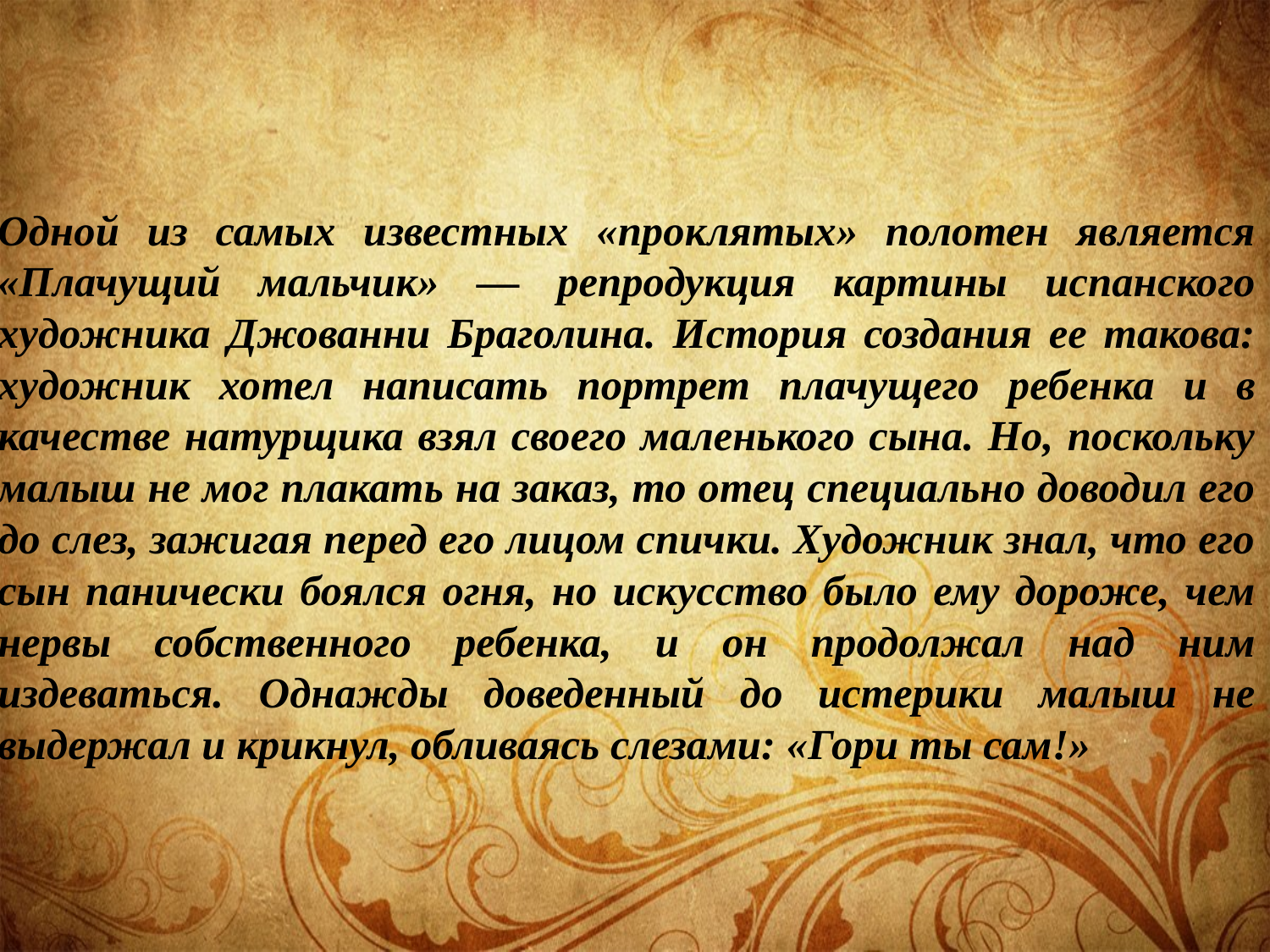

Одной из самых известных «проклятых» полотен является «Плачущий мальчик» — репродукция картины испанского художника Джованни Браголина. История создания ее такова: художник хотел написать портрет плачущего ребенка и в качестве натурщика взял своего маленького сына. Но, поскольку малыш не мог плакать на заказ, то отец специально доводил его до слез, зажигая перед его лицом спички. Художник знал, что его сын панически боялся огня, но искусство было ему дороже, чем нервы собственного ребенка, и он продолжал над ним издеваться. Однажды доведенный до истерики малыш не выдержал и крикнул, обливаясь слезами: «Гори ты сам!»